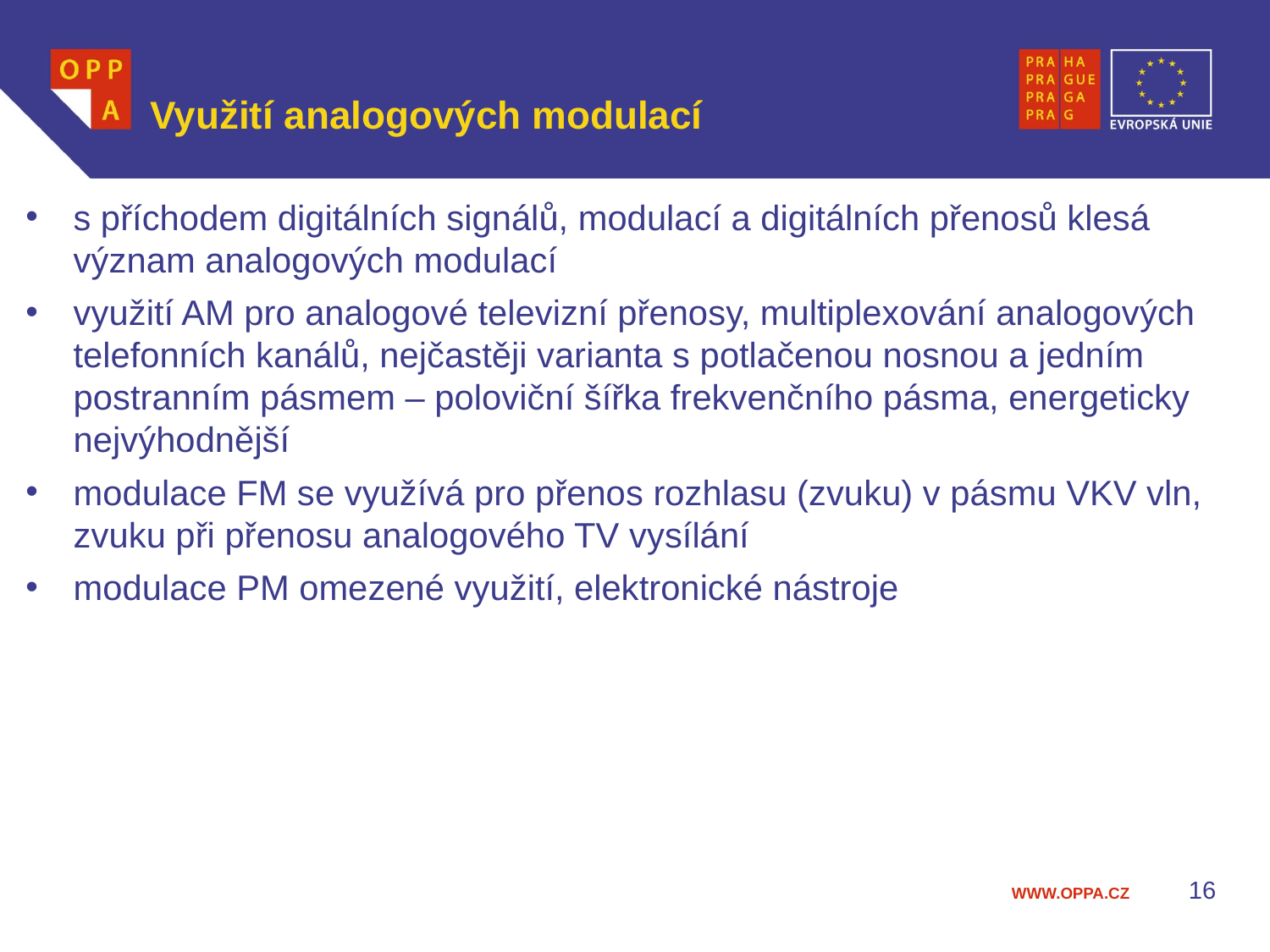

# Využití analogových modulací
s příchodem digitálních signálů, modulací a digitálních přenosů klesá význam analogových modulací
využití AM pro analogové televizní přenosy, multiplexování analogových telefonních kanálů, nejčastěji varianta s potlačenou nosnou a jedním postranním pásmem – poloviční šířka frekvenčního pásma, energeticky nejvýhodnější
modulace FM se využívá pro přenos rozhlasu (zvuku) v pásmu VKV vln, zvuku při přenosu analogového TV vysílání
modulace PM omezené využití, elektronické nástroje
16